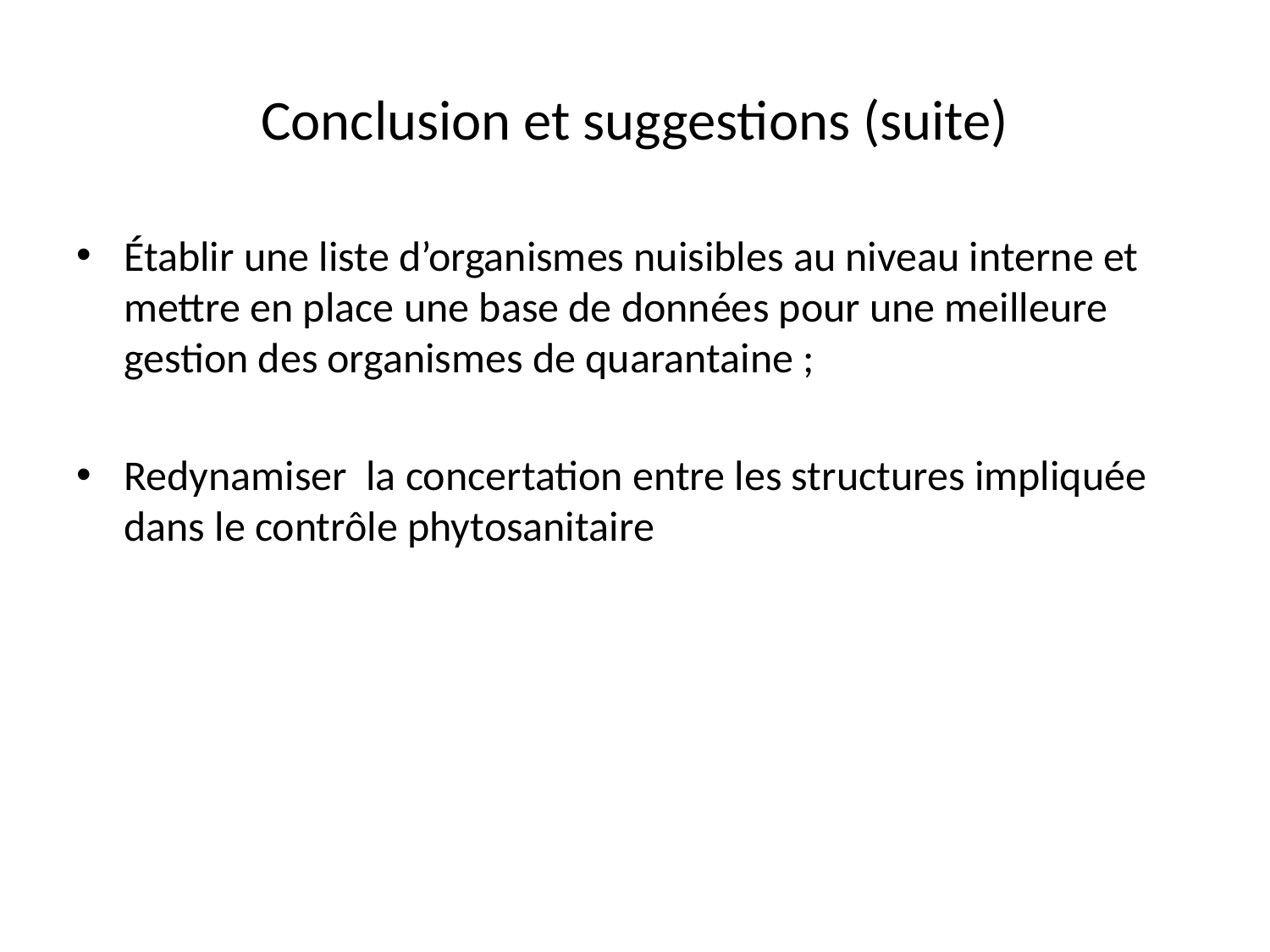

# Conclusion et suggestions (suite)
Établir une liste d’organismes nuisibles au niveau interne et mettre en place une base de données pour une meilleure gestion des organismes de quarantaine ;

Redynamiser  la concertation entre les structures impliquée dans le contrôle phytosanitaire